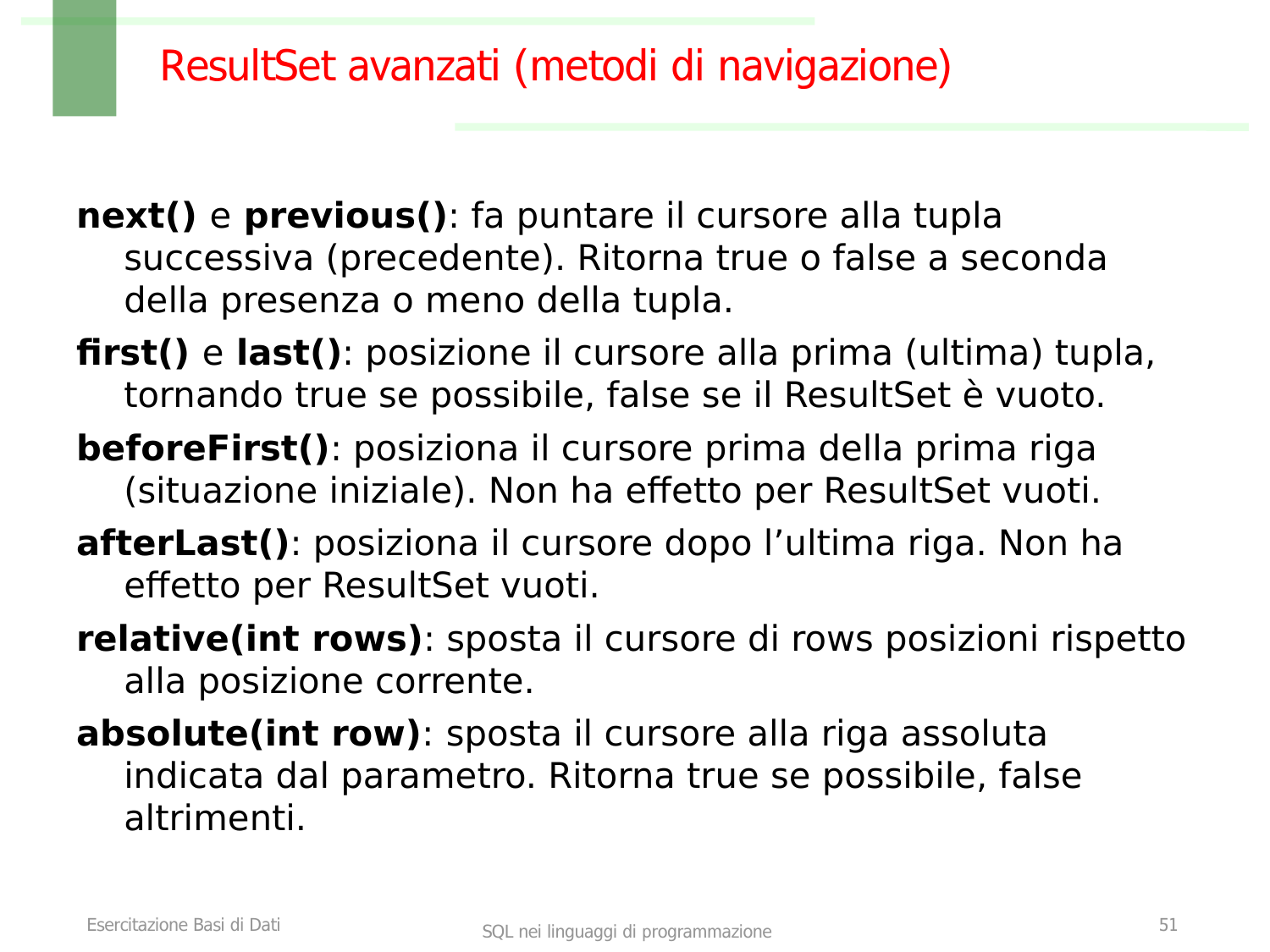

# ResultSet avanzati (metodi di navigazione)
next() e previous(): fa puntare il cursore alla tupla successiva (precedente). Ritorna true o false a seconda della presenza o meno della tupla.
first() e last(): posizione il cursore alla prima (ultima) tupla, tornando true se possibile, false se il ResultSet è vuoto.
beforeFirst(): posiziona il cursore prima della prima riga (situazione iniziale). Non ha effetto per ResultSet vuoti.
afterLast(): posiziona il cursore dopo l’ultima riga. Non ha effetto per ResultSet vuoti.
relative(int rows): sposta il cursore di rows posizioni rispetto alla posizione corrente.
absolute(int row): sposta il cursore alla riga assoluta indicata dal parametro. Ritorna true se possibile, false altrimenti.
SQL nei linguaggi di programmazione